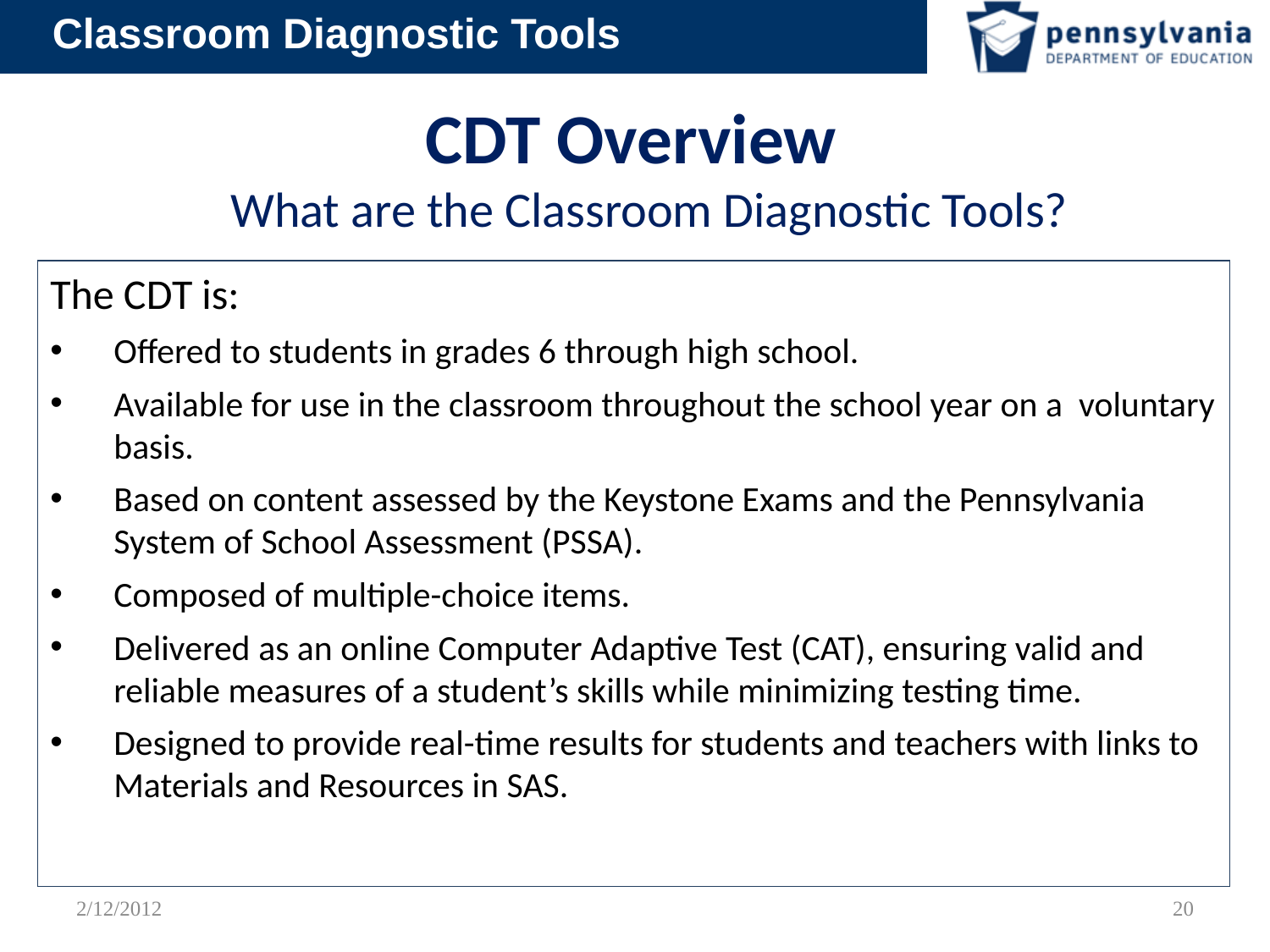

# CDT Overview What are the Classroom Diagnostic Tools?
The CDT is:
Offered to students in grades 6 through high school.
Available for use in the classroom throughout the school year on a  voluntary basis.
Based on content assessed by the Keystone Exams and the Pennsylvania System of School Assessment (PSSA).
Composed of multiple-choice items.
Delivered as an online Computer Adaptive Test (CAT), ensuring valid and reliable measures of a student’s skills while minimizing testing time.
Designed to provide real-time results for students and teachers with links to Materials and Resources in SAS.

2/12/2012
20